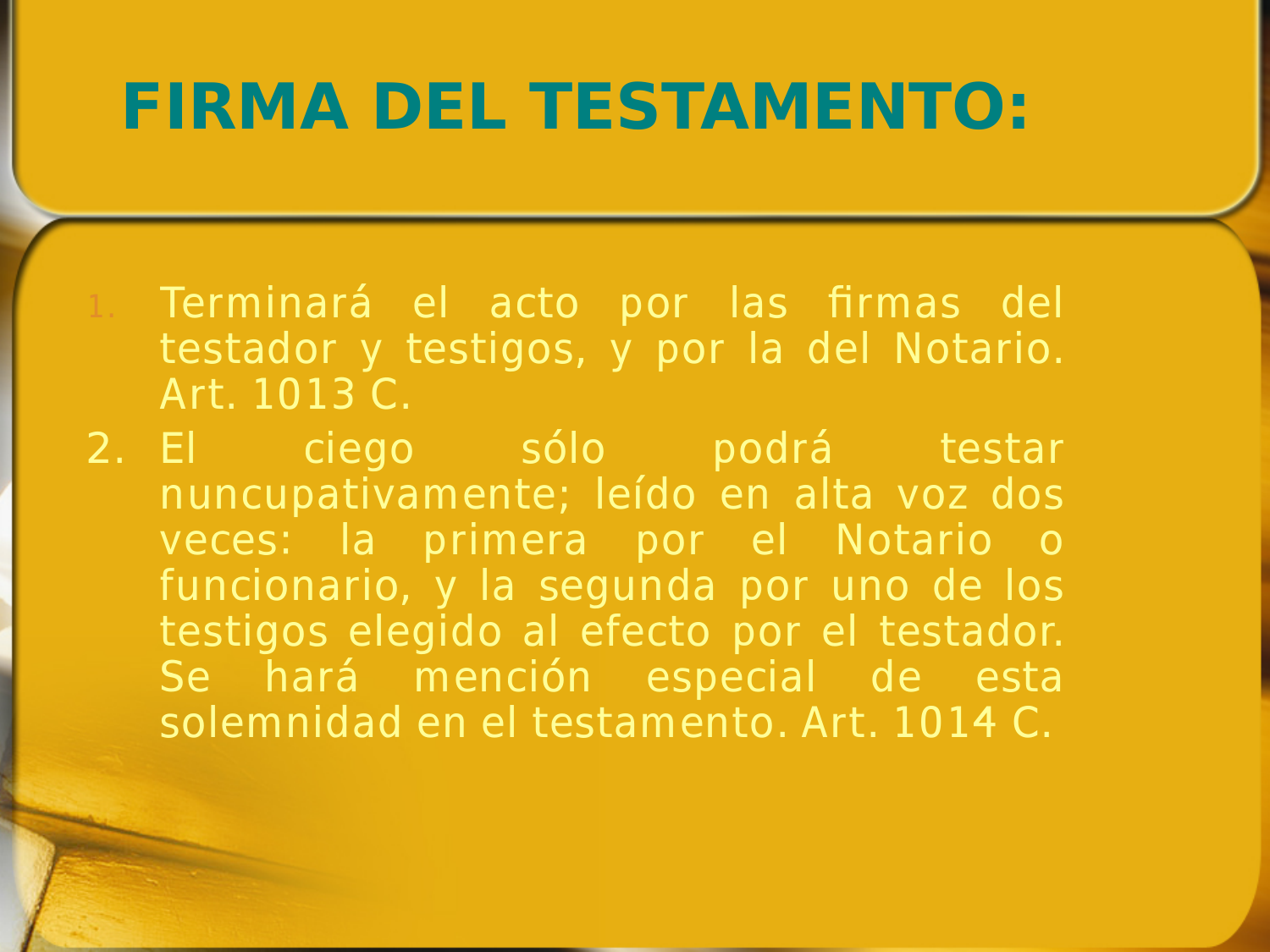

# FIRMA DEL TESTAMENTO:
Terminará el acto por las firmas del testador y testigos, y por la del Notario. Art. 1013 C.
2.	El ciego sólo podrá testar nuncupativamente; leído en alta voz dos veces: la primera por el Notario o funcionario, y la segunda por uno de los testigos elegido al efecto por el testador. Se hará mención especial de esta solemnidad en el testamento. Art. 1014 C.